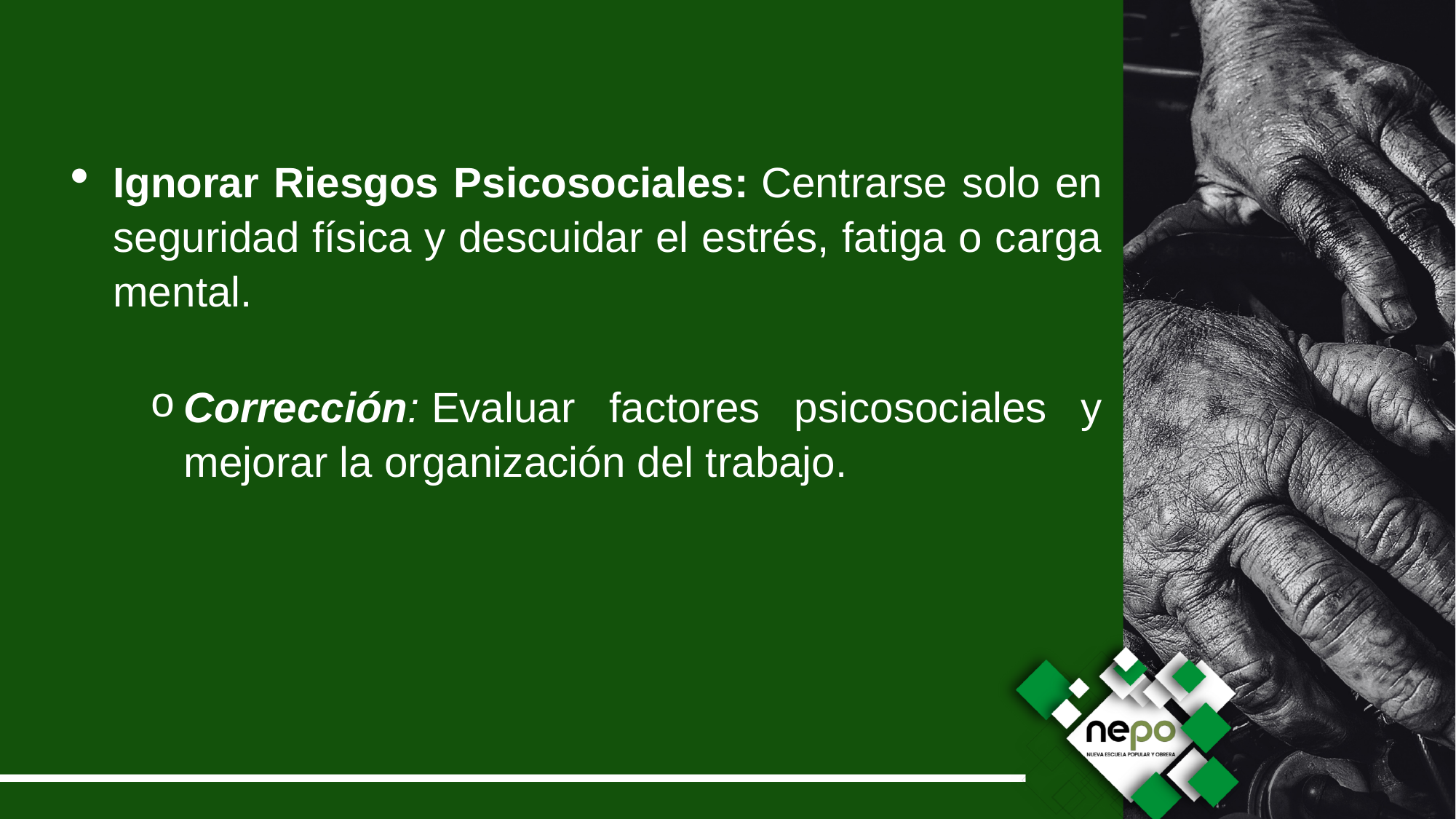

Ignorar Riesgos Psicosociales: Centrarse solo en seguridad física y descuidar el estrés, fatiga o carga mental.
Corrección: Evaluar factores psicosociales y mejorar la organización del trabajo.